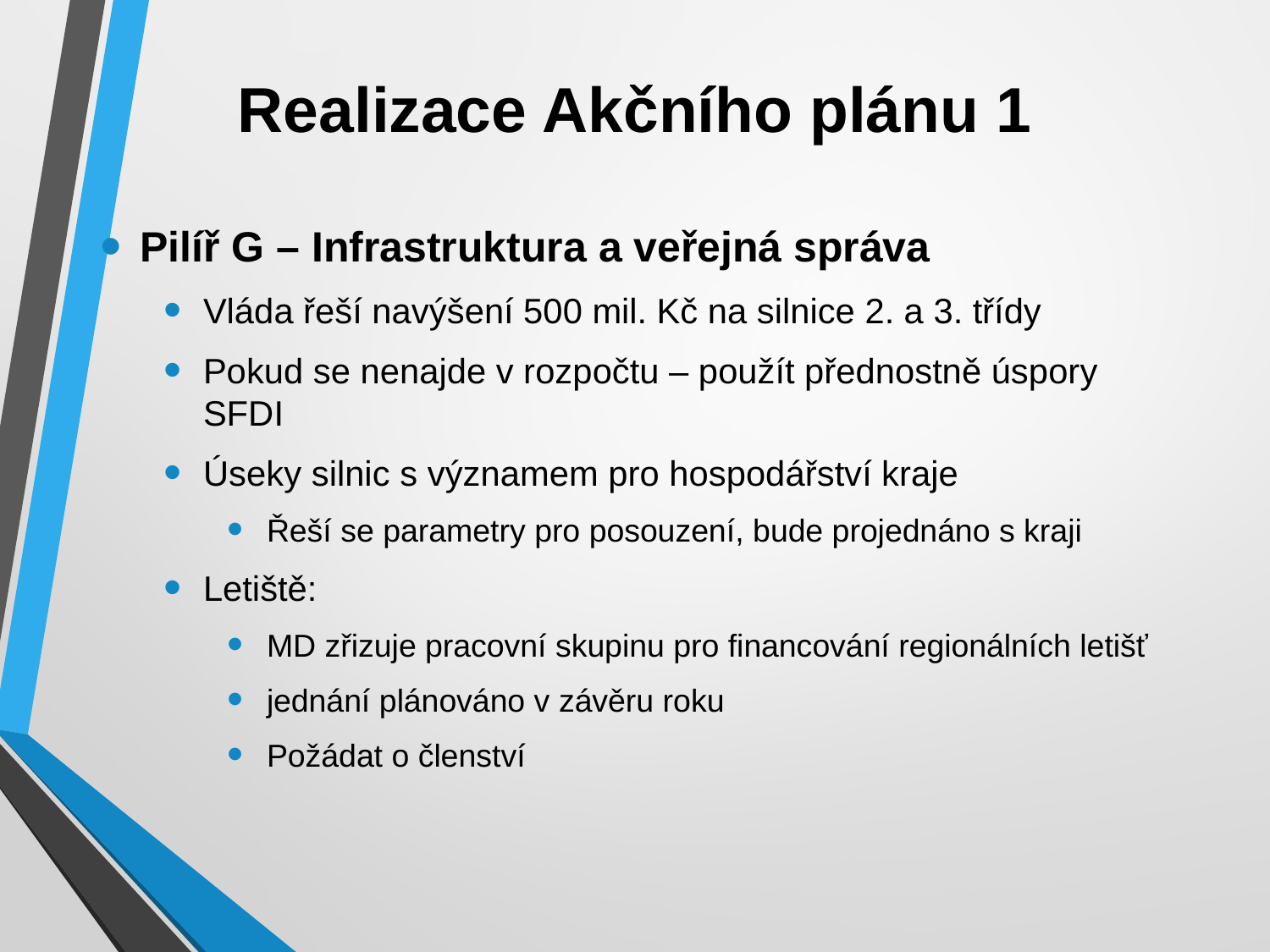

# Realizace Akčního plánu 1

Pilíř G – Infrastruktura a veřejná správa
Vláda řeší navýšení 500 mil. Kč na silnice 2. a 3. třídy
Pokud se nenajde v rozpočtu – použít přednostně úspory SFDI
Úseky silnic s významem pro hospodářství kraje
Řeší se parametry pro posouzení, bude projednáno s kraji
Letiště:
MD zřizuje pracovní skupinu pro financování regionálních letišť
jednání plánováno v závěru roku
Požádat o členství